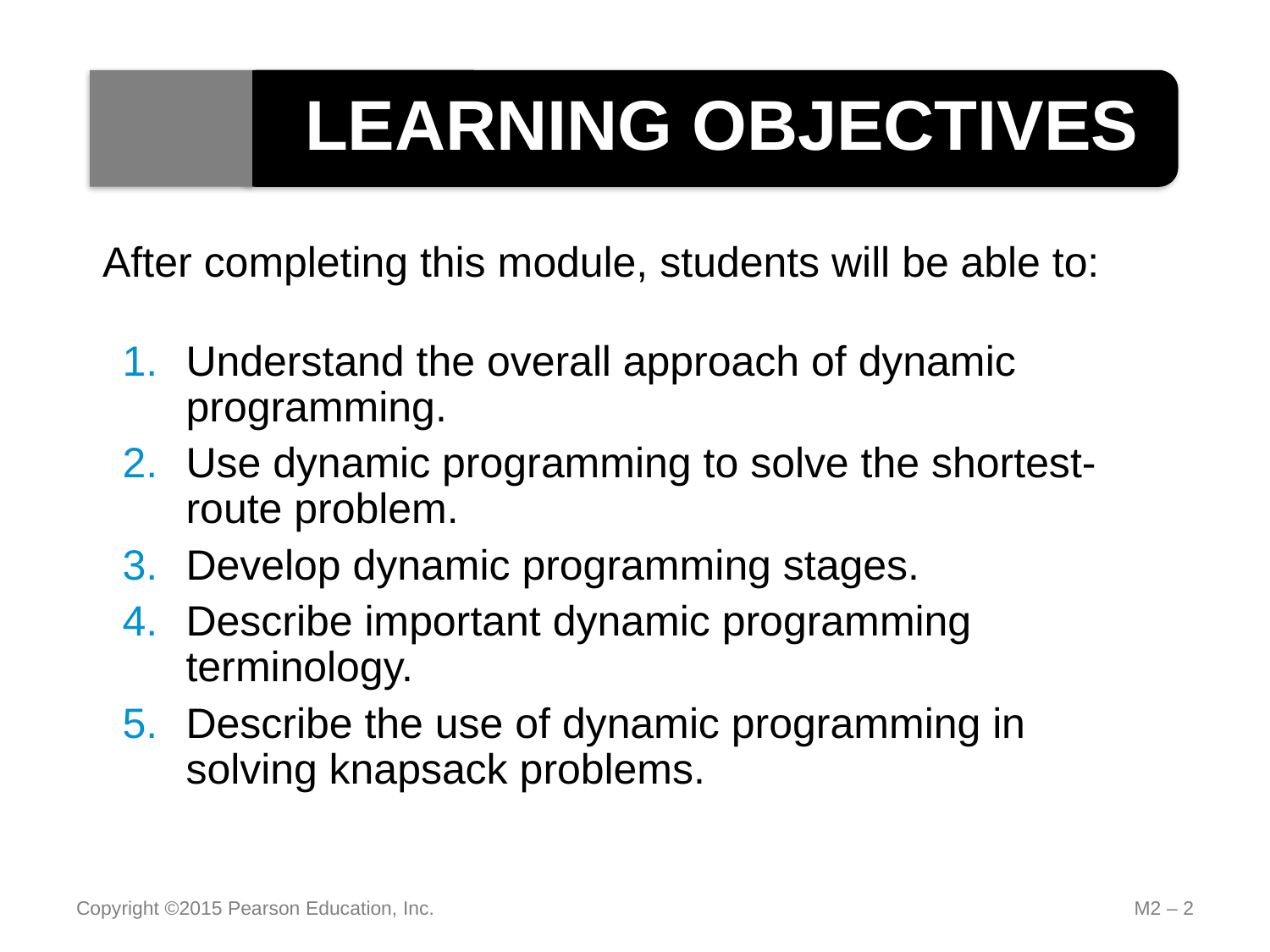

LEARNING OBJECTIVES
After completing this module, students will be able to:
Understand the overall approach of dynamic programming.
Use dynamic programming to solve the shortest- route problem.
Develop dynamic programming stages.
Describe important dynamic programming terminology.
Describe the use of dynamic programming in solving knapsack problems.
Copyright ©2015 Pearson Education, Inc.
M2 – 2